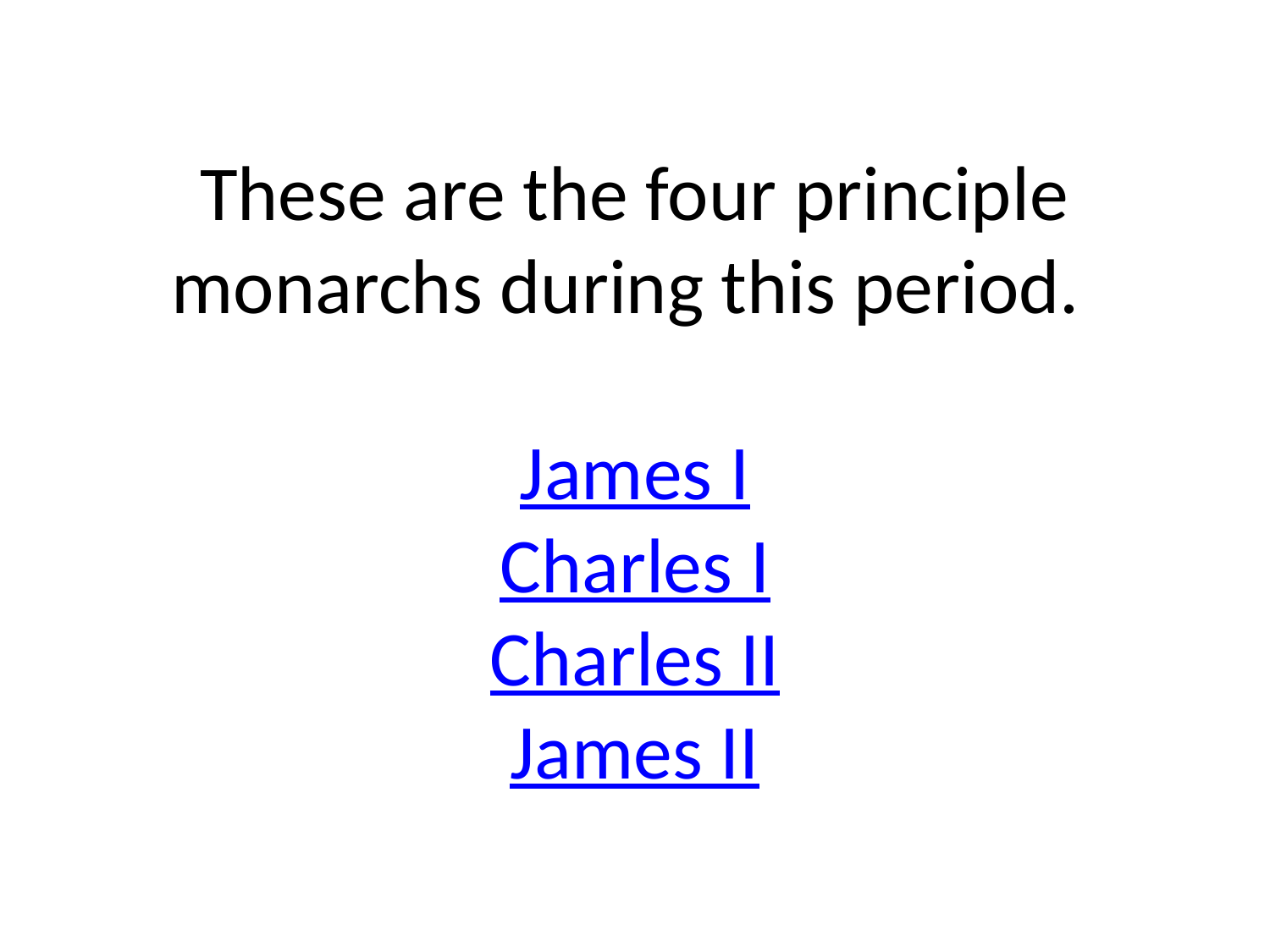

# These are the four principle monarchs during this period. James I Charles I Charles II James II